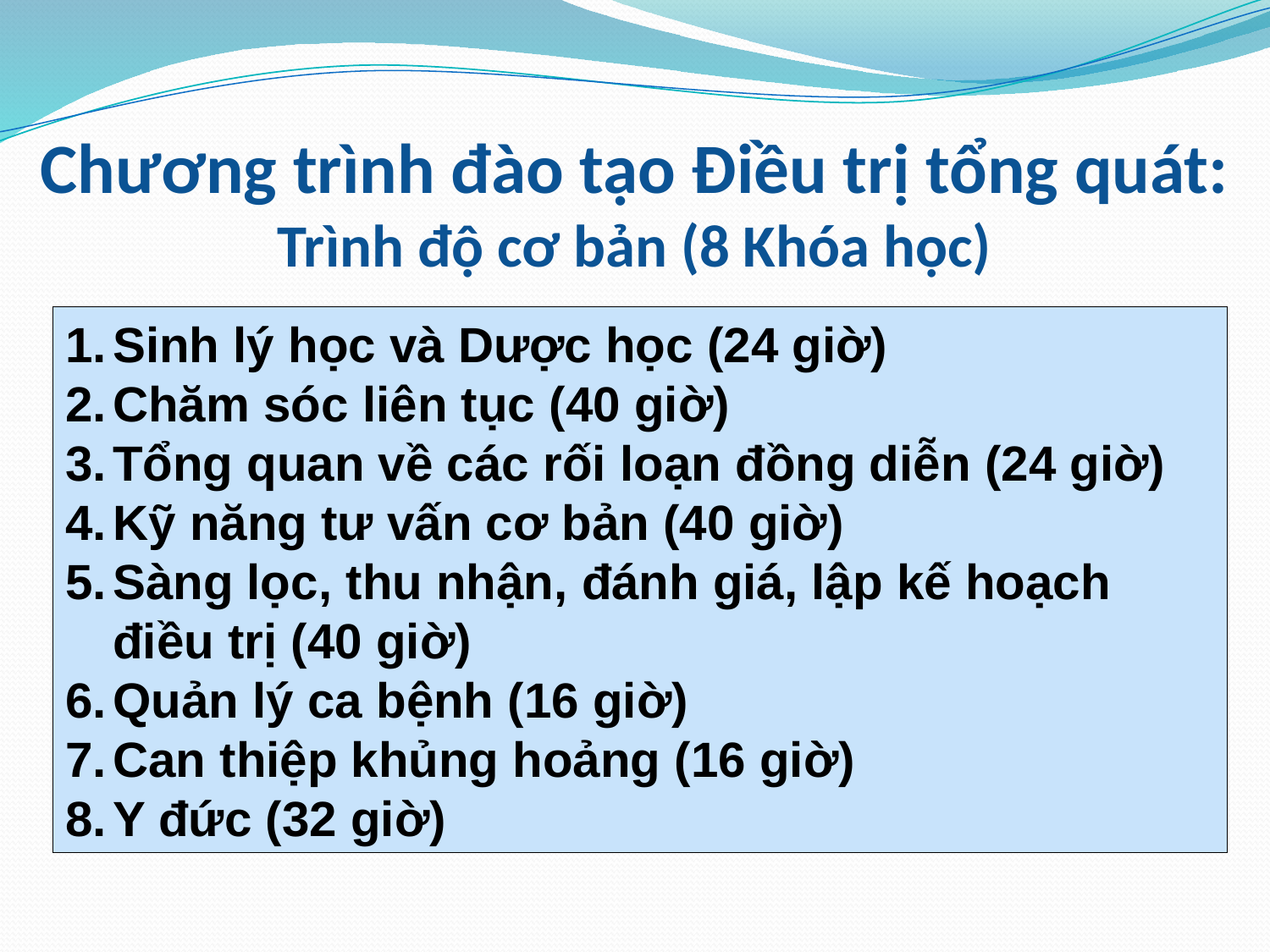

Chương trình đào tạo Điều trị tổng quát:
Trình độ cơ bản (8 Khóa học)
Sinh lý học và Dược học (24 giờ)
Chăm sóc liên tục (40 giờ)
Tổng quan về các rối loạn đồng diễn (24 giờ)
Kỹ năng tư vấn cơ bản (40 giờ)
Sàng lọc, thu nhận, đánh giá, lập kế hoạch điều trị (40 giờ)
Quản lý ca bệnh (16 giờ)
Can thiệp khủng hoảng (16 giờ)
Y đức (32 giờ)